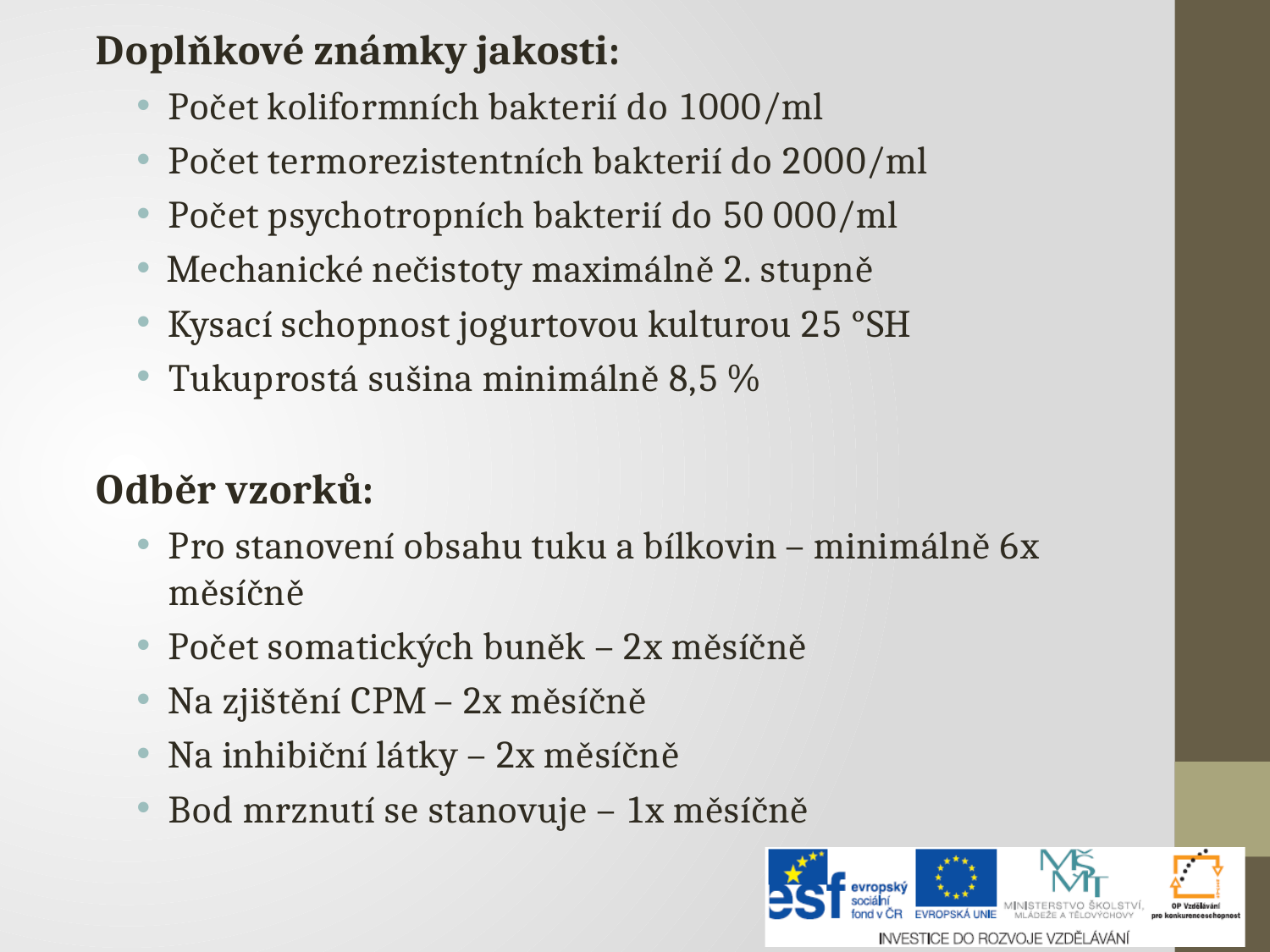

Doplňkové známky jakosti:
Počet koliformních bakterií do 1000/ml
Počet termorezistentních bakterií do 2000/ml
Počet psychotropních bakterií do 50 000/ml
Mechanické nečistoty maximálně 2. stupně
Kysací schopnost jogurtovou kulturou 25 °SH
Tukuprostá sušina minimálně 8,5 %

Odběr vzorků:
Pro stanovení obsahu tuku a bílkovin – minimálně 6x měsíčně
Počet somatických buněk – 2x měsíčně
Na zjištění CPM – 2x měsíčně
Na inhibiční látky – 2x měsíčně
Bod mrznutí se stanovuje – 1x měsíčně